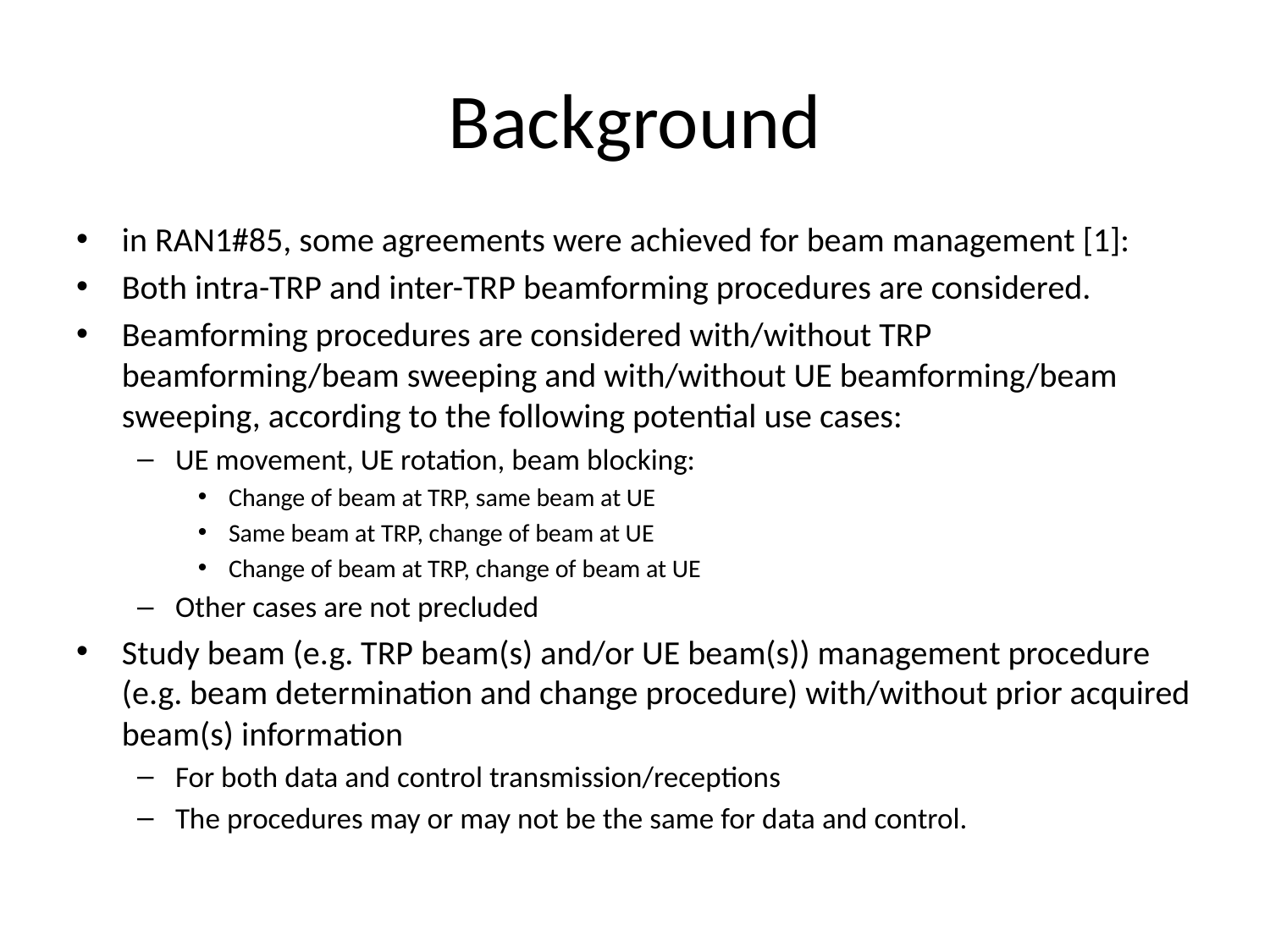

# Background
in RAN1#85, some agreements were achieved for beam management [1]:
Both intra-TRP and inter-TRP beamforming procedures are considered.
Beamforming procedures are considered with/without TRP beamforming/beam sweeping and with/without UE beamforming/beam sweeping, according to the following potential use cases:
UE movement, UE rotation, beam blocking:
Change of beam at TRP, same beam at UE
Same beam at TRP, change of beam at UE
Change of beam at TRP, change of beam at UE
Other cases are not precluded
Study beam (e.g. TRP beam(s) and/or UE beam(s)) management procedure (e.g. beam determination and change procedure) with/without prior acquired beam(s) information
For both data and control transmission/receptions
The procedures may or may not be the same for data and control.